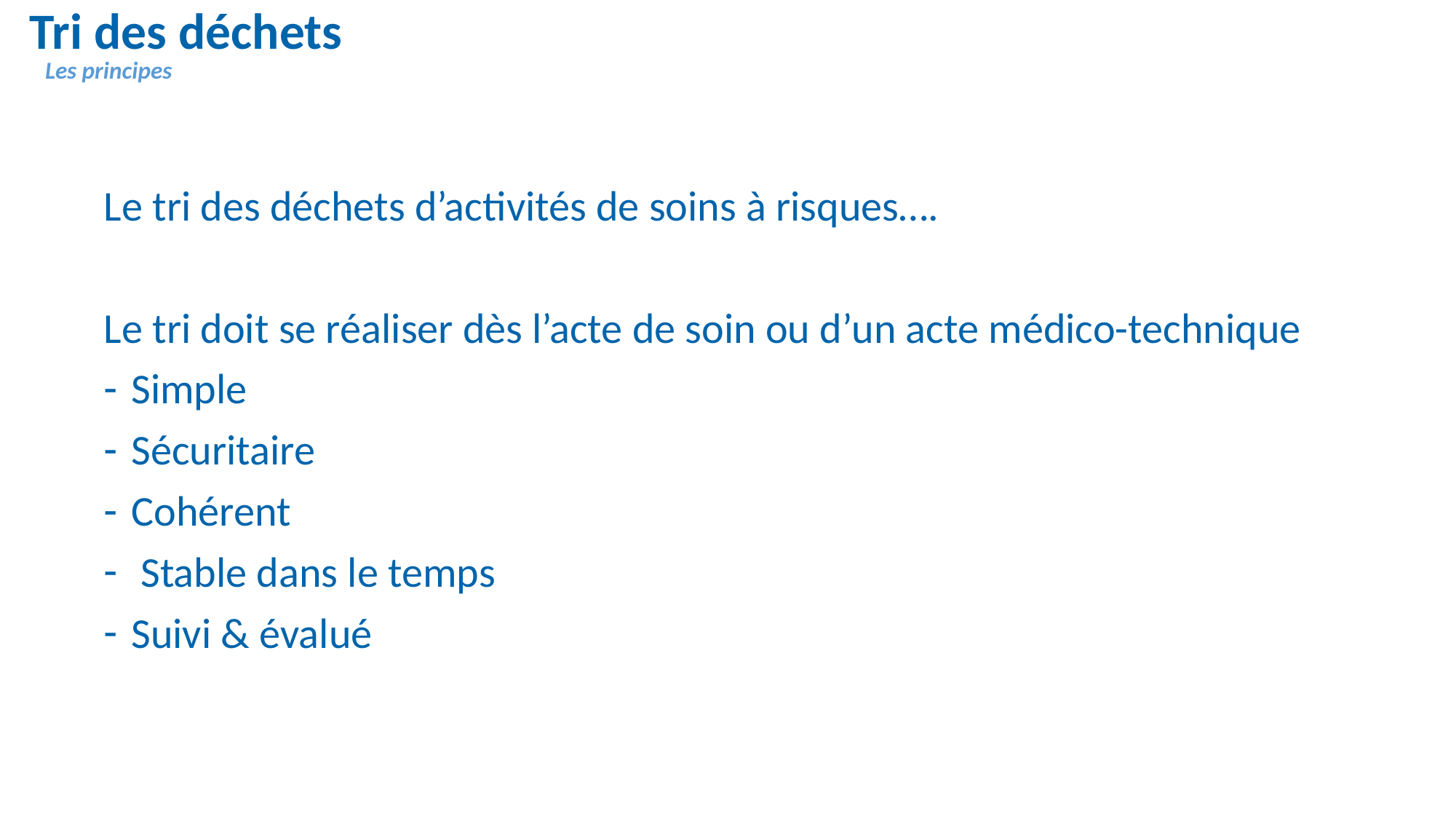

# Tri des déchets
Les principes
Le tri des déchets d’activités de soins à risques….

Le tri doit se réaliser dès l’acte de soin ou d’un acte médico-technique
Simple
Sécuritaire
Cohérent
 Stable dans le temps
Suivi & évalué